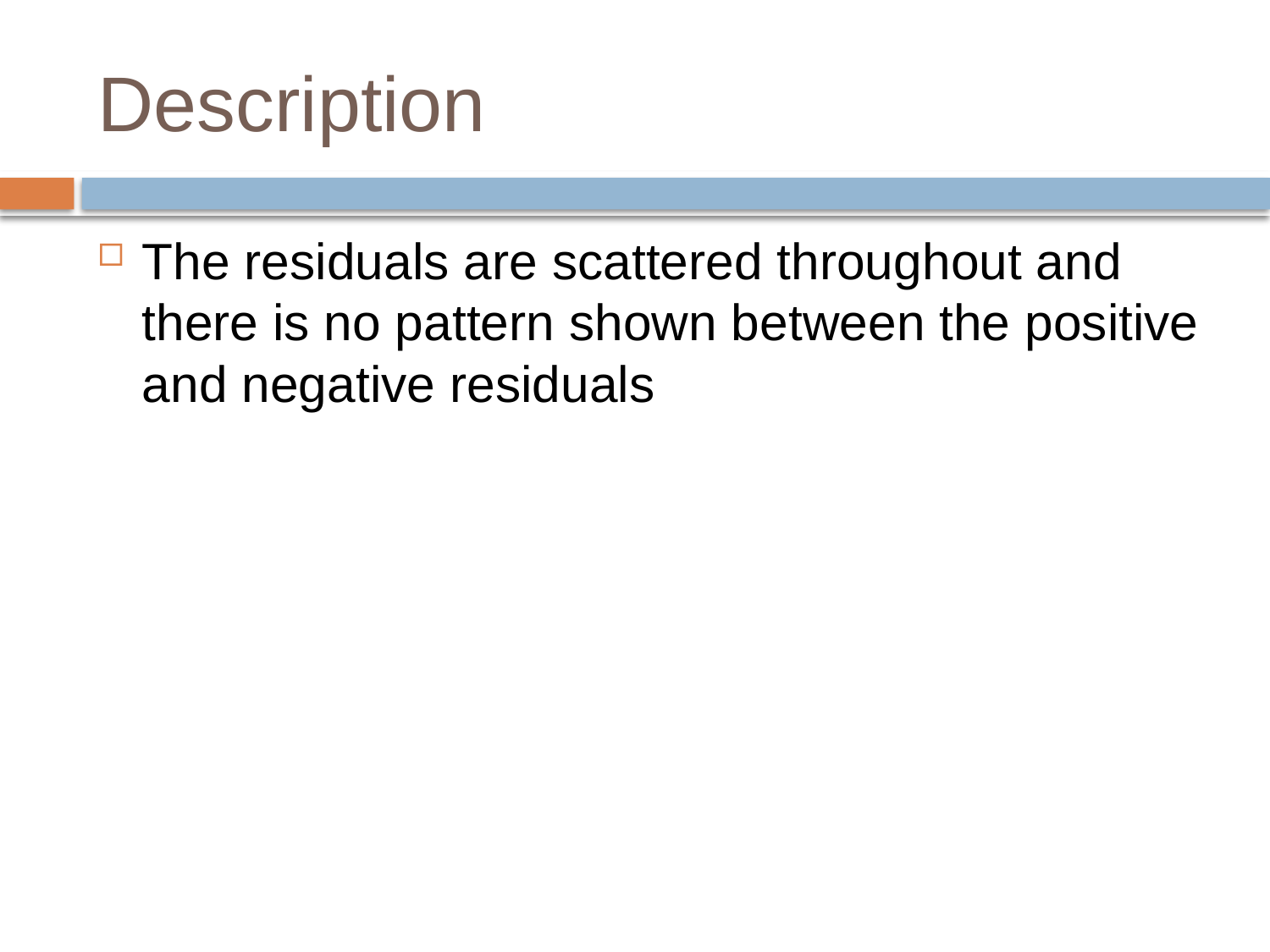

# Description
The residuals are scattered throughout and there is no pattern shown between the positive and negative residuals